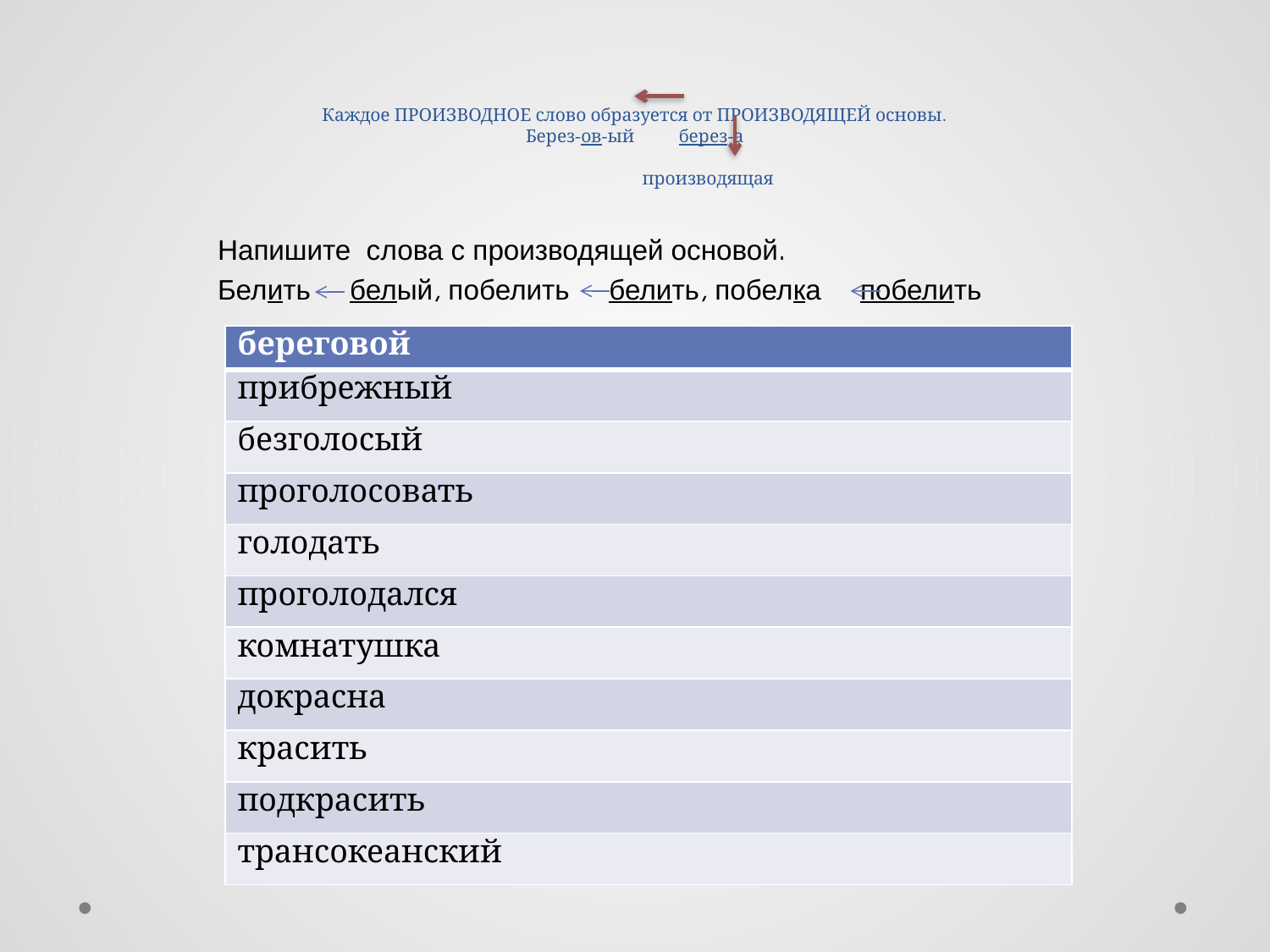

# Каждое ПРОИЗВОДНОЕ слово образуется от ПРОИЗВОДЯЩЕЙ основы. Берез-ов-ый          берез-а производящая
Напишите  слова с производящей основой.
Белить     белый, побелить     белить, побелка     побелить
| береговой |
| --- |
| прибрежный |
| безголосый |
| проголосовать |
| голодать |
| проголодался |
| комнатушка |
| докрасна |
| красить |
| подкрасить |
| трансокеанский |